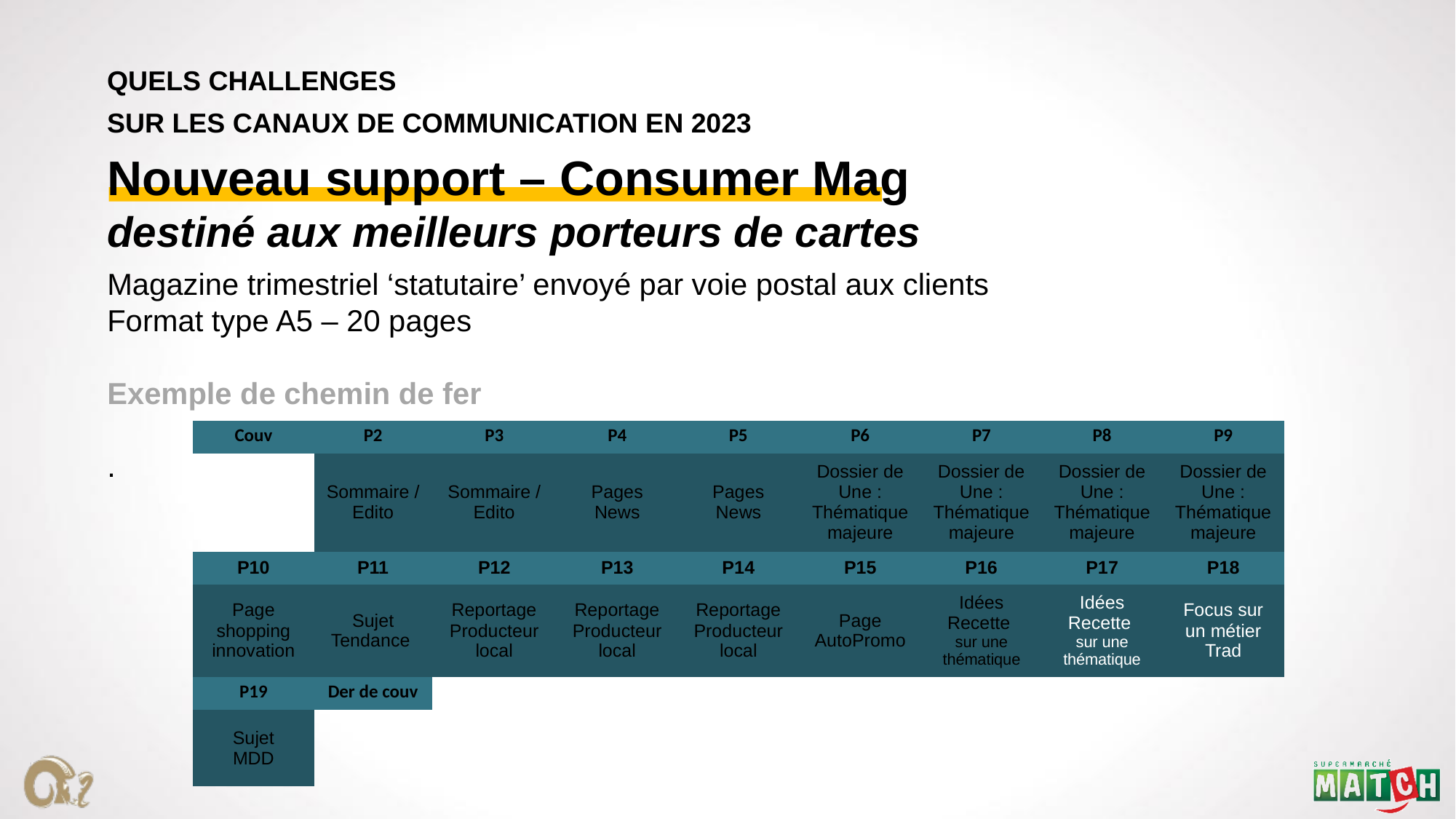

QUELS CHALLENGES
SUR LES CANAUX DE COMMUNICATION EN 2023
Nouveau support – Consumer Mag
destiné aux meilleurs porteurs de cartes
Magazine trimestriel ‘statutaire’ envoyé par voie postal aux clients
Format type A5 – 20 pages
Exemple de chemin de fer
.

| Couv | P2 | P3 | P4 | P5 | P6 | P7 | P8 | P9 |
| --- | --- | --- | --- | --- | --- | --- | --- | --- |
|  | Sommaire / Edito | Sommaire / Edito | Pages News | Pages News | Dossier de Une : Thématique majeure | Dossier de Une : Thématique majeure | Dossier de Une : Thématique majeure | Dossier de Une : Thématique majeure |
| P10 | P11 | P12 | P13 | P14 | P15 | P16 | P17 | P18 |
| Page shopping innovation | Sujet Tendance | Reportage Producteur local | Reportage Producteur local | Reportage Producteur local | Page AutoPromo | Idées Recette sur une thématique | Idées Recette sur une thématique | Focus sur un métier Trad |
| P19 | Der de couv |  |  |  |  |  |  |  |
| Sujet MDD |  |  |  |  |  |  |  |  |